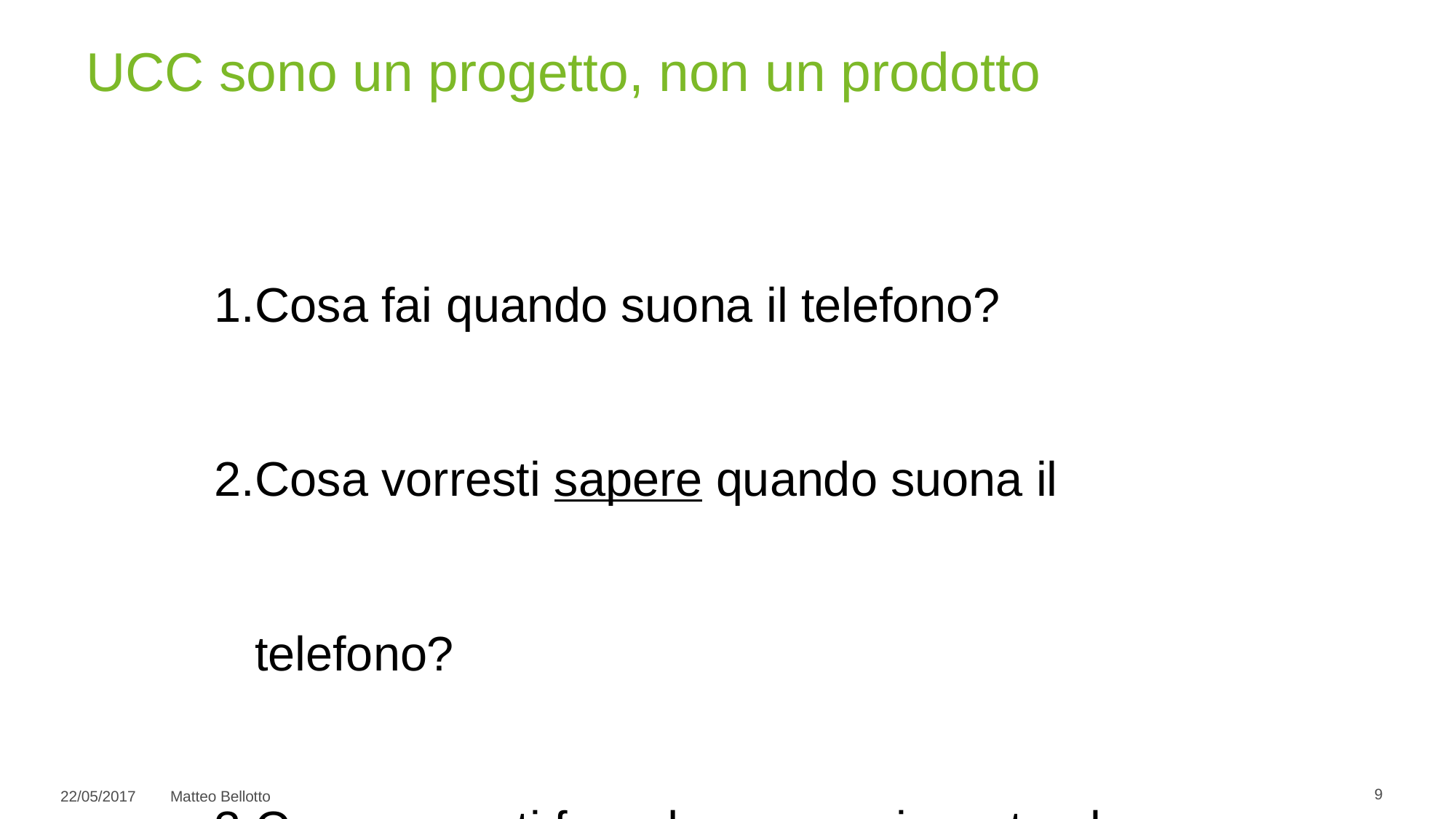

# UCC sono un progetto, non un prodotto
Cosa fai quando suona il telefono?
Cosa vorresti sapere quando suona il telefono?
Cosa vorresti fare dopo aver risposto al telefono?
9
22/05/2017
Matteo Bellotto